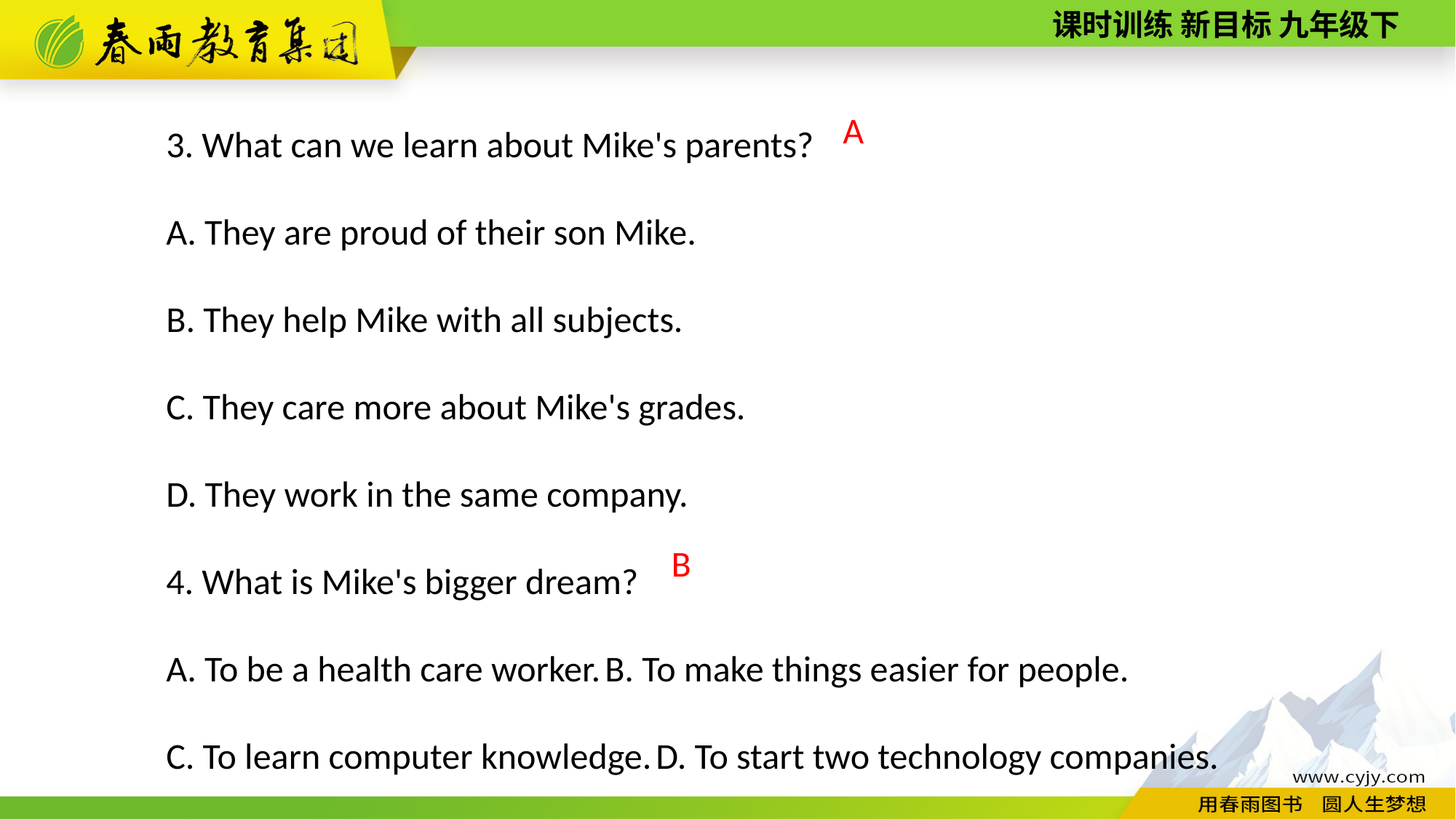

3. What can we learn about Mike's parents?
A. They are proud of their son Mike.
B. They help Mike with all subjects.
C. They care more about Mike's grades.
D. They work in the same company.
4. What is Mike's bigger dream?
A. To be a health care worker. B. To make things easier for people.
C. To learn computer knowledge. D. To start two technology companies.
A
B